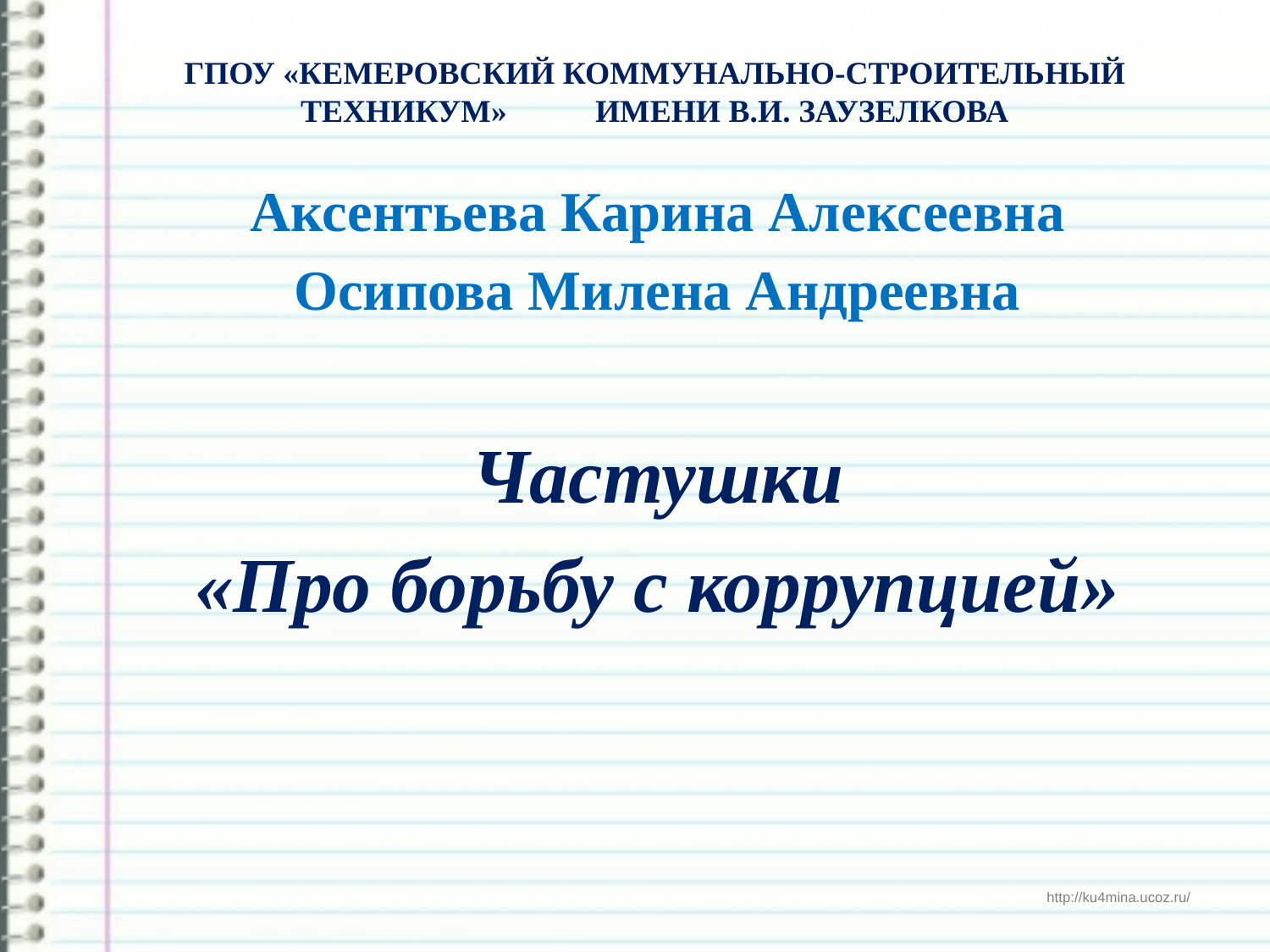

ГПОУ «КЕМЕРОВСКИЙ КОММУНАЛЬНО-СТРОИТЕЛЬНЫЙ ТЕХНИКУМ»           ИМЕНИ В.И. ЗАУЗЕЛКОВА
Аксентьева Карина Алексеевна
Осипова Милена Андреевна

Частушки
«Про борьбу с коррупцией»